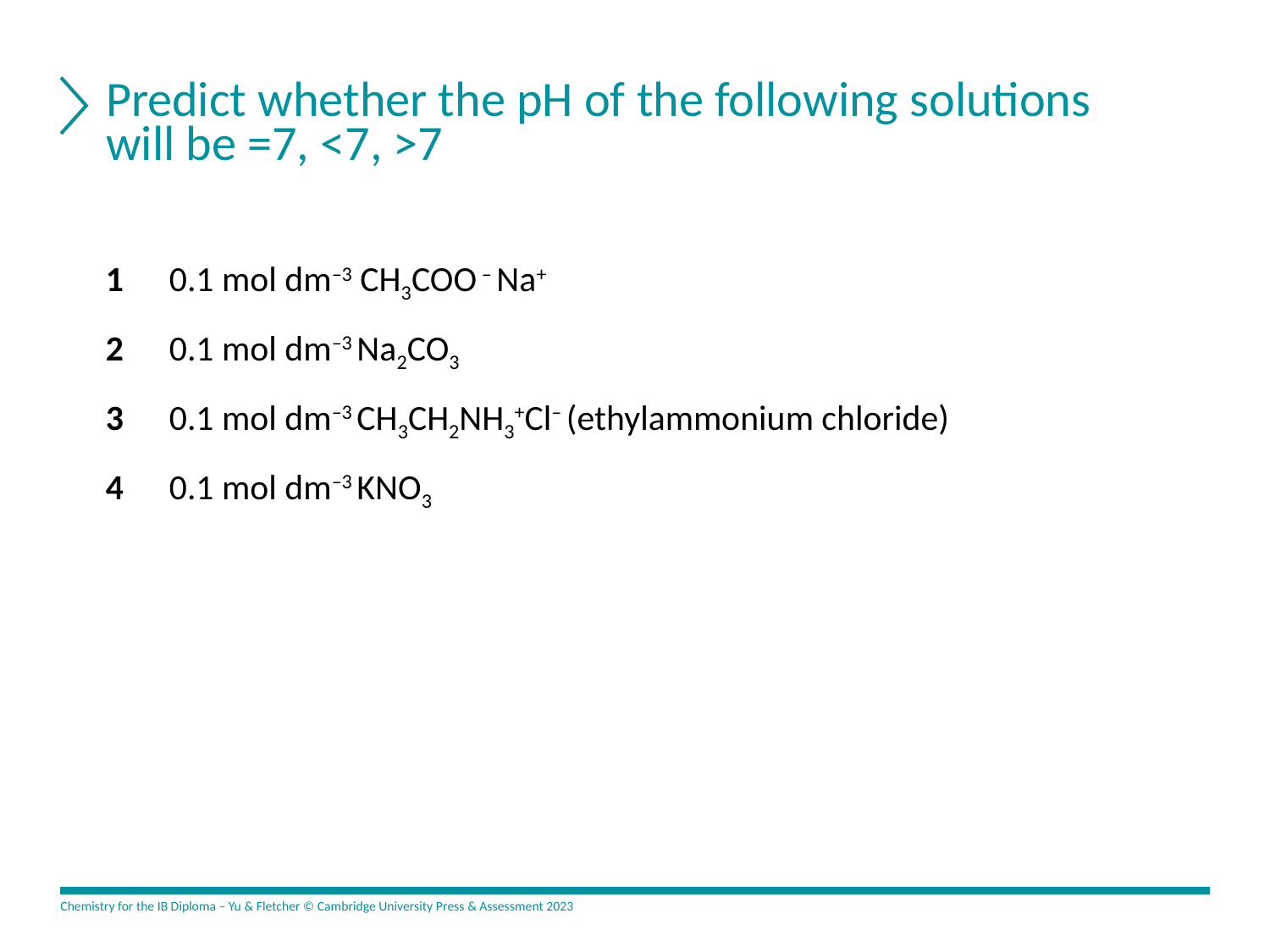

# Predict whether the pH of the following solutions will be =7, <7, >7
1	0.1 mol dm–3 CH3COO – Na+
2	0.1 mol dm–3 Na2CO3
3	0.1 mol dm–3 CH3CH2NH3+Cl– (ethylammonium chloride)
4	0.1 mol dm–3 KNO3